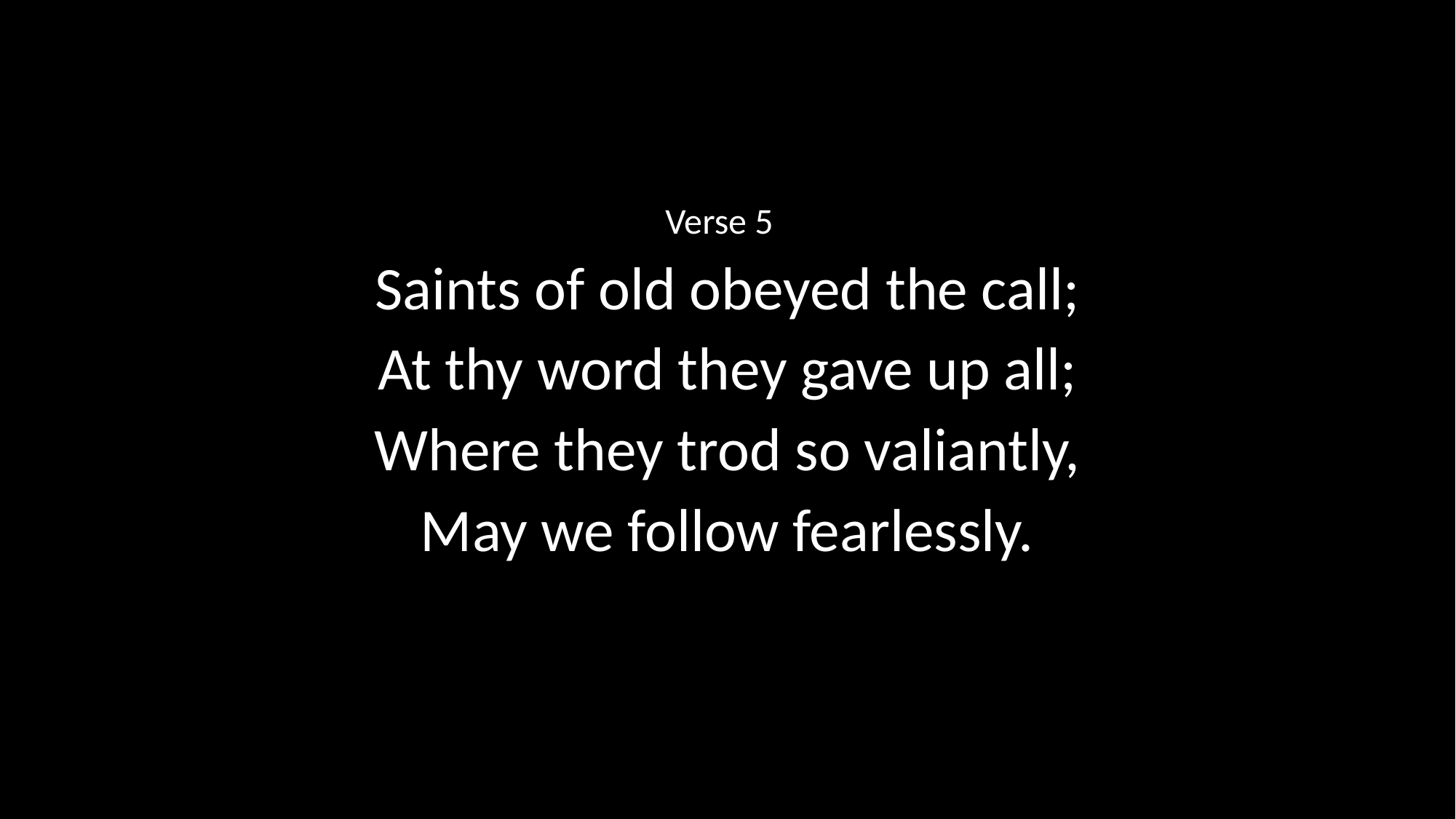

Verse 5
Saints of old obeyed the call;
At thy word they gave up all;
Where they trod so valiantly,
May we follow fearlessly.